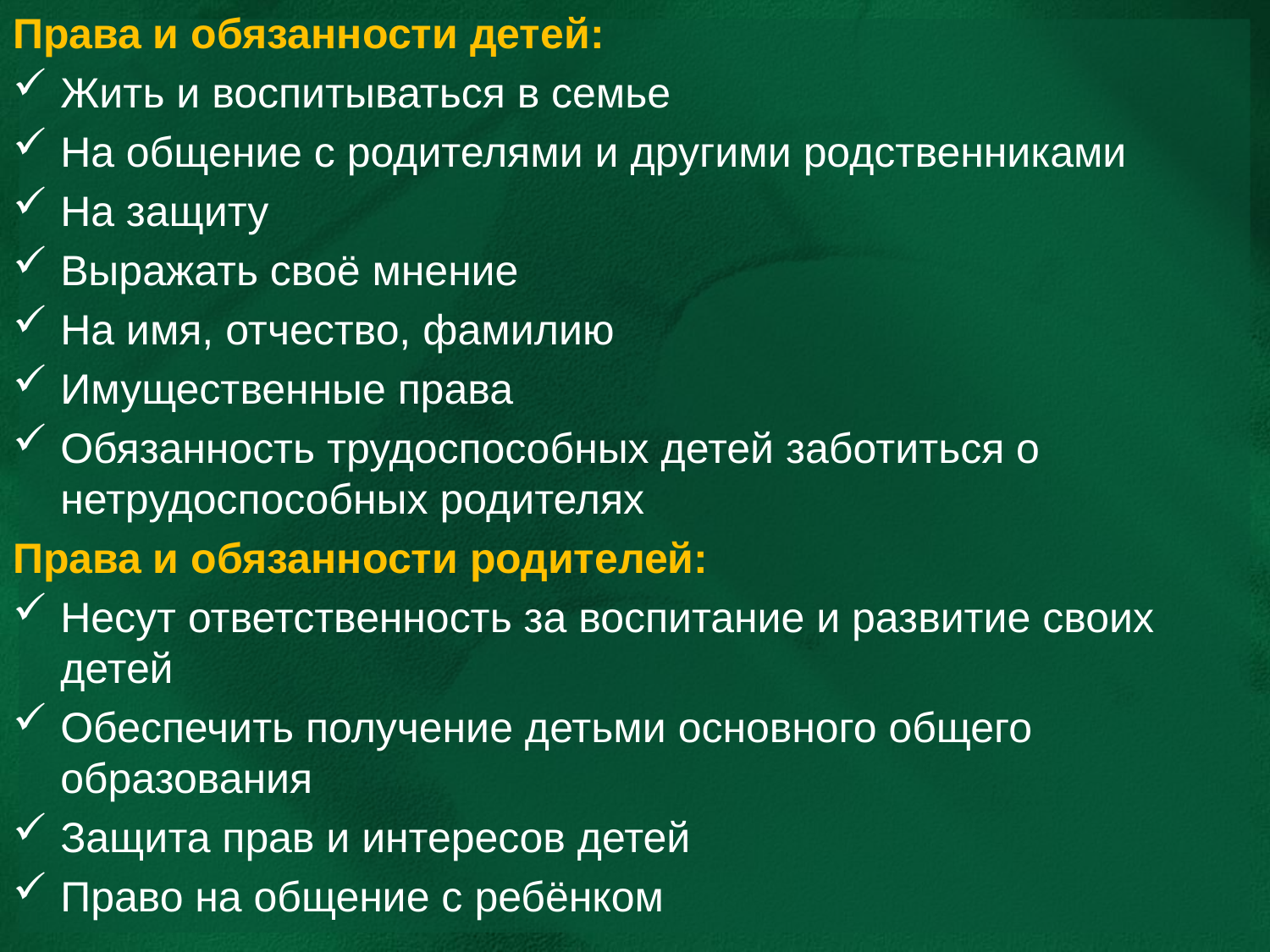

Права и обязанности детей:
Жить и воспитываться в семье
На общение с родителями и другими родственниками
На защиту
Выражать своё мнение
На имя, отчество, фамилию
Имущественные права
Обязанность трудоспособных детей заботиться о нетрудоспособных родителях
Права и обязанности родителей:
Несут ответственность за воспитание и развитие своих детей
Обеспечить получение детьми основного общего образования
Защита прав и интересов детей
Право на общение с ребёнком